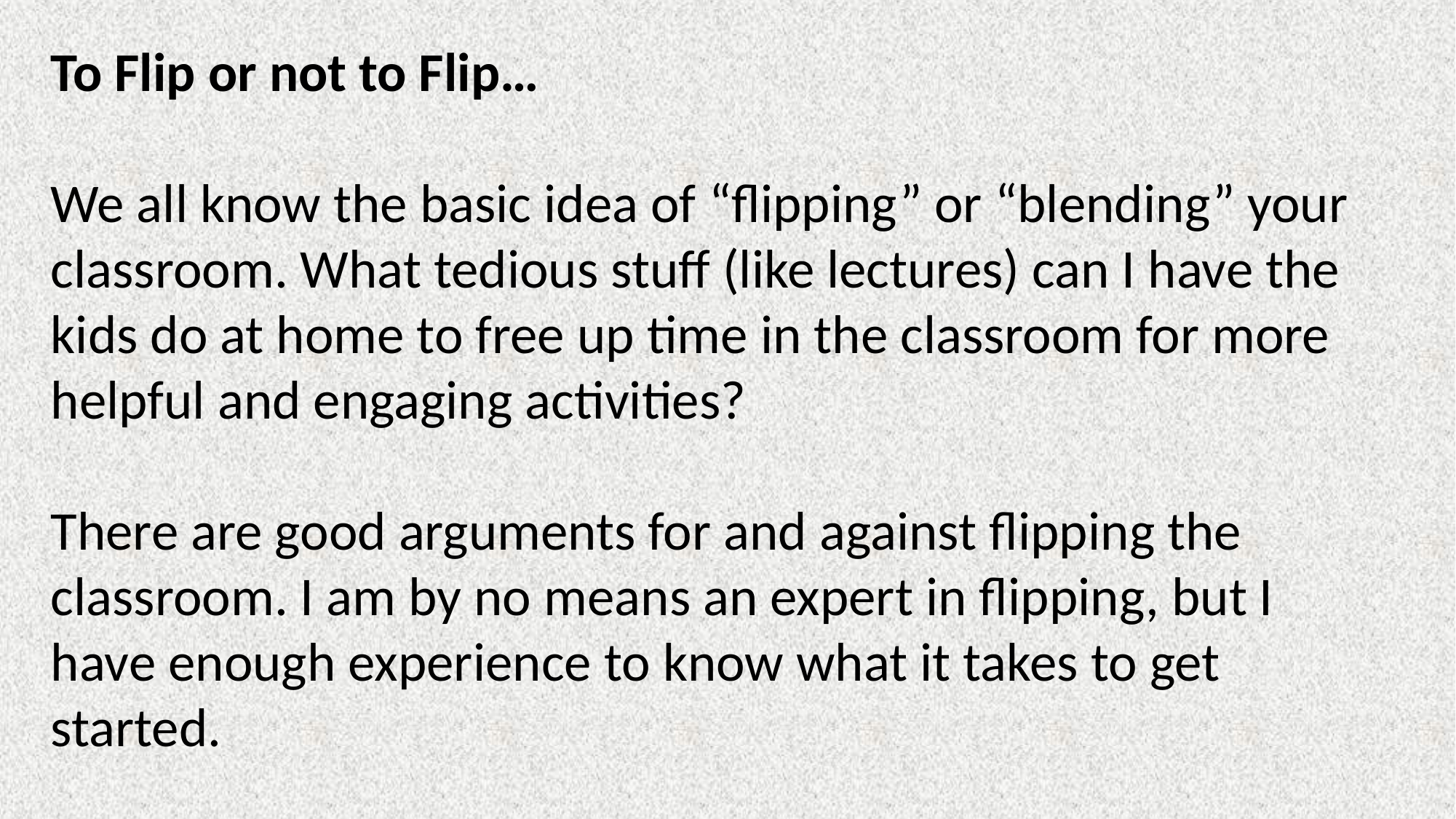

To Flip or not to Flip…

We all know the basic idea of “flipping” or “blending” your classroom. What tedious stuff (like lectures) can I have the kids do at home to free up time in the classroom for more helpful and engaging activities?

There are good arguments for and against flipping the classroom. I am by no means an expert in flipping, but I have enough experience to know what it takes to get started.